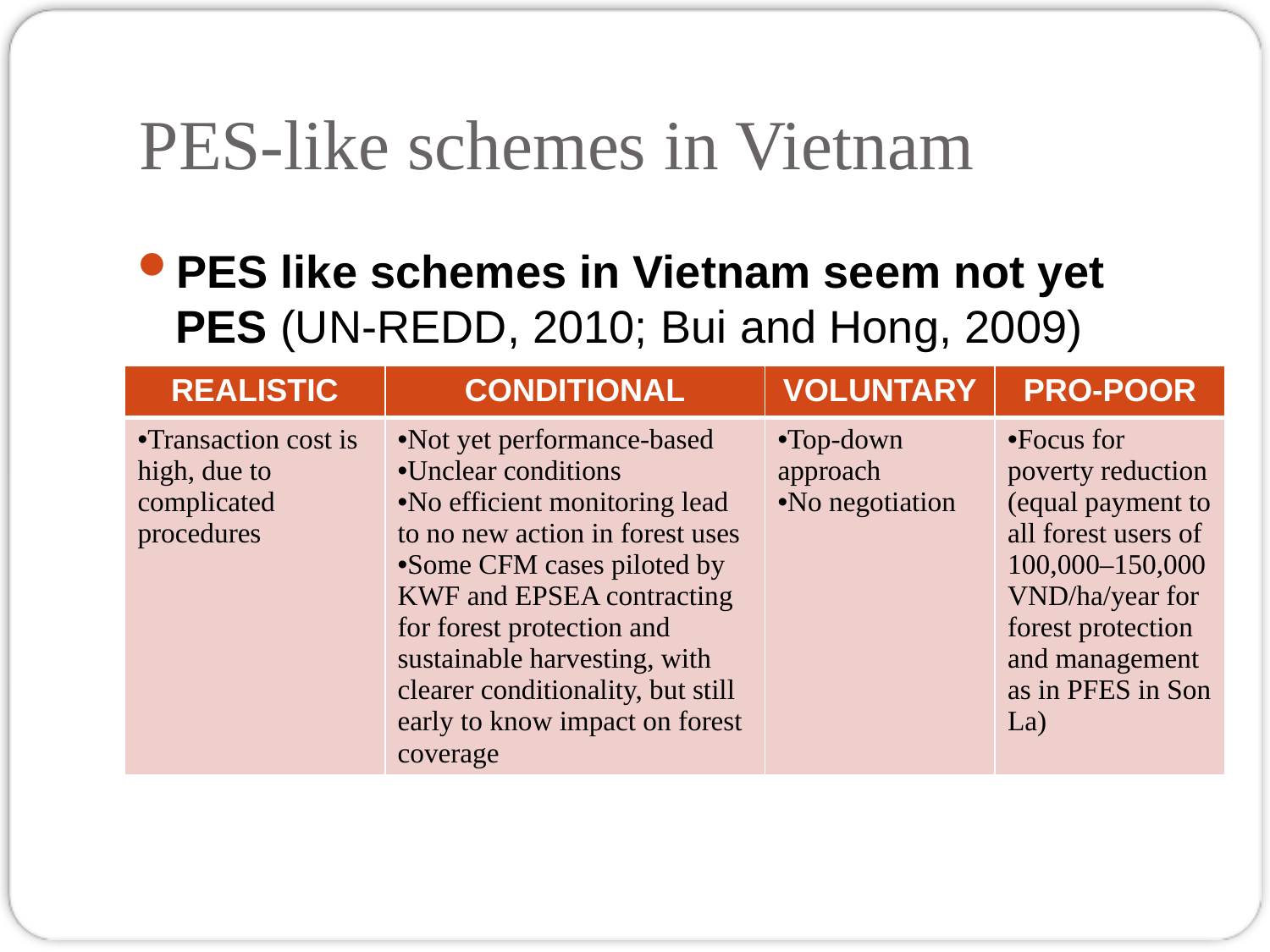

# PES-like schemes in Vietnam
PES like schemes in Vietnam seem not yet PES (UN-REDD, 2010; Bui and Hong, 2009)

| REALISTIC | CONDITIONAL | VOLUNTARY | PRO-POOR |
| --- | --- | --- | --- |
| Transaction cost is high, due to complicated procedures | Not yet performance-based Unclear conditions No efficient monitoring lead to no new action in forest uses Some CFM cases piloted by KWF and EPSEA contracting for forest protection and sustainable harvesting, with clearer conditionality, but still early to know impact on forest coverage | Top-down approach No negotiation | Focus for poverty reduction (equal payment to all forest users of 100,000–150,000 VND/ha/year for forest protection and management as in PFES in Son La) |